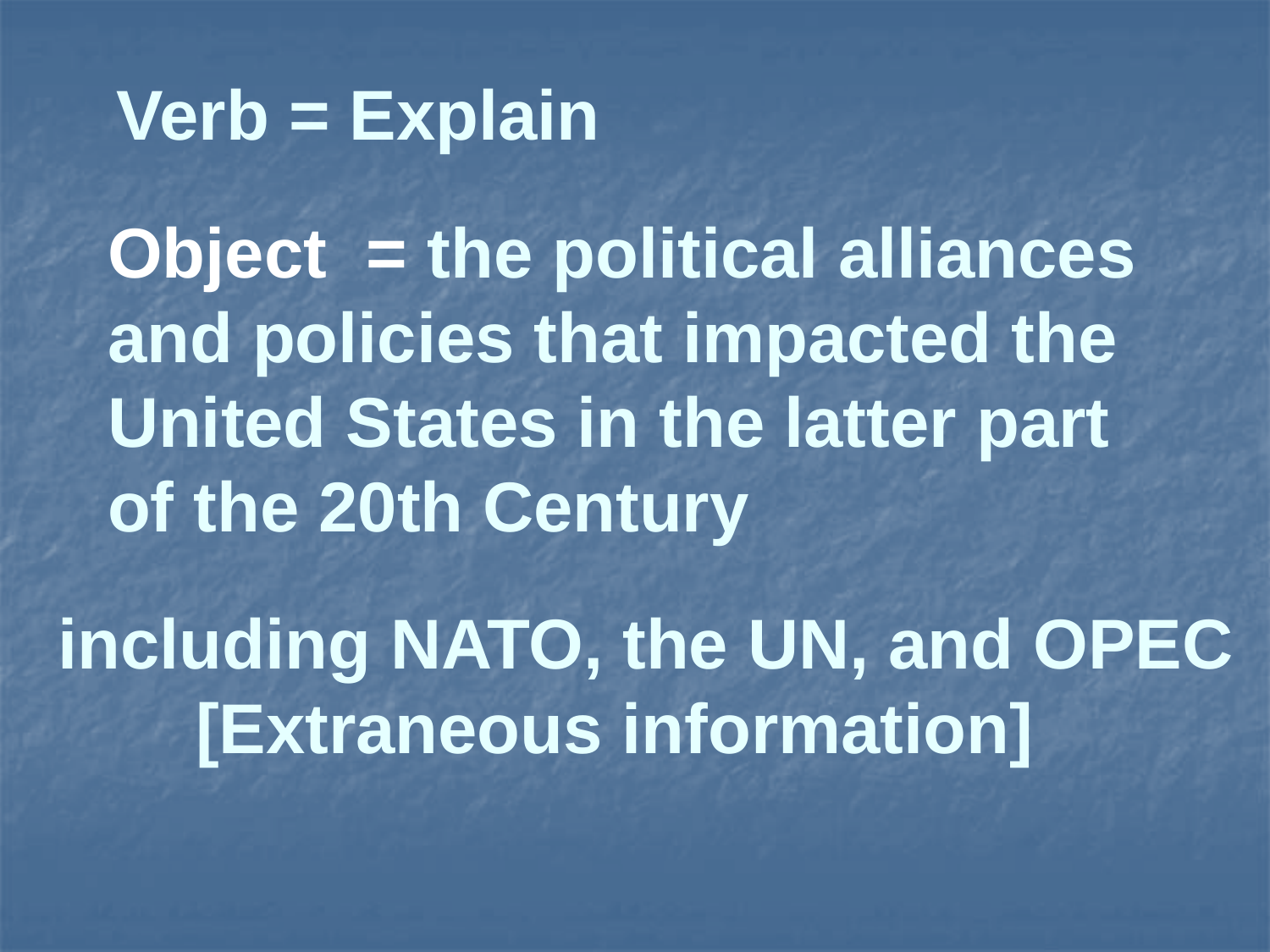

Verb = Explain
Object  = the political alliances and policies that impacted the United States in the latter part of the 20th Century
including NATO, the UN, and OPEC
       [Extraneous information]